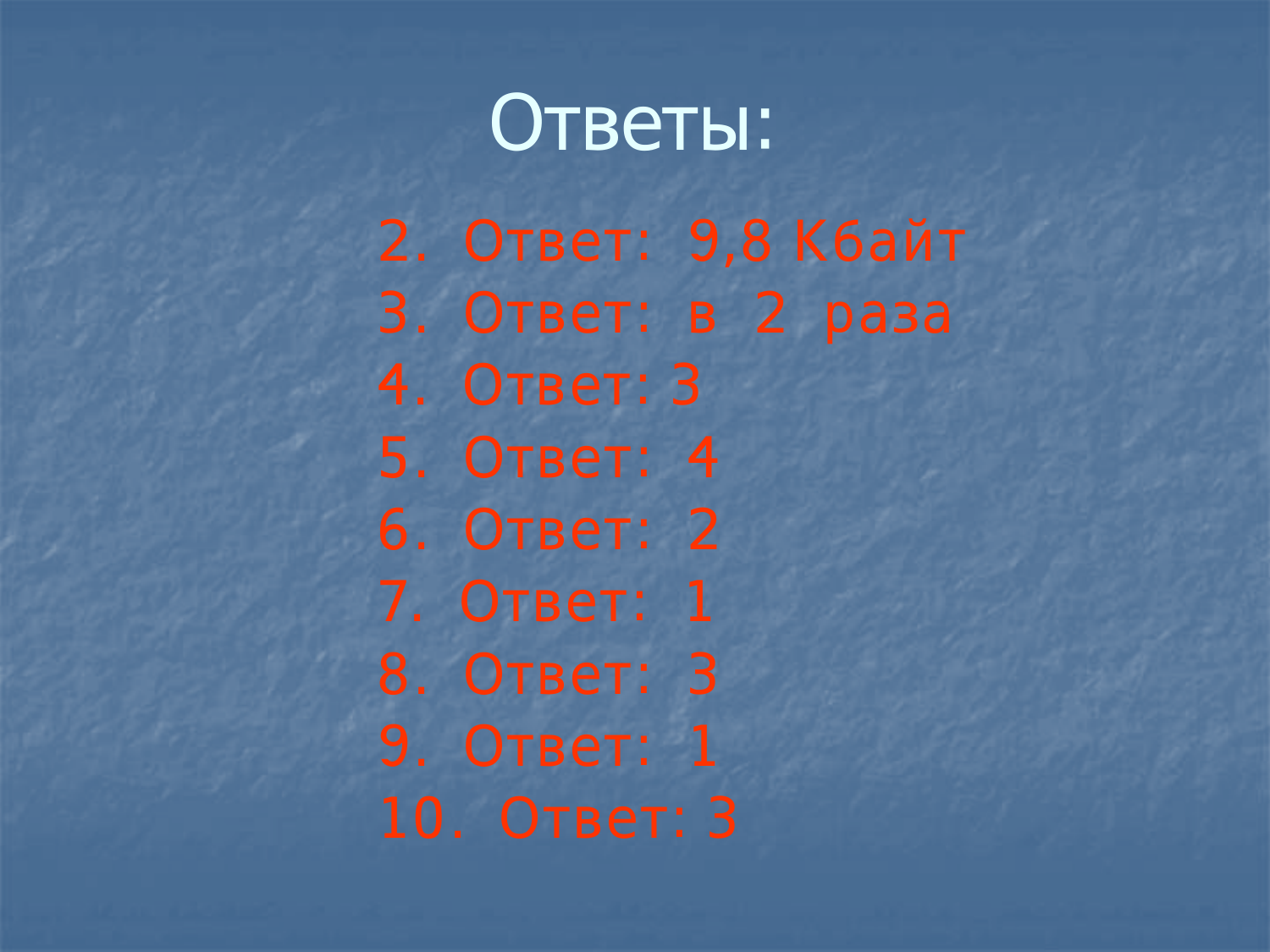

# Ответы:
			2.  Ответ:  9,8 Кбайт
			3.  Ответ:  в  2  раза
			4.  Ответ: 3
			5.  Ответ:  4
			6.  Ответ:  2
			7.  Ответ:  1
			8.  Ответ:  3
			9.  Ответ:  1
			10.  Ответ: 3